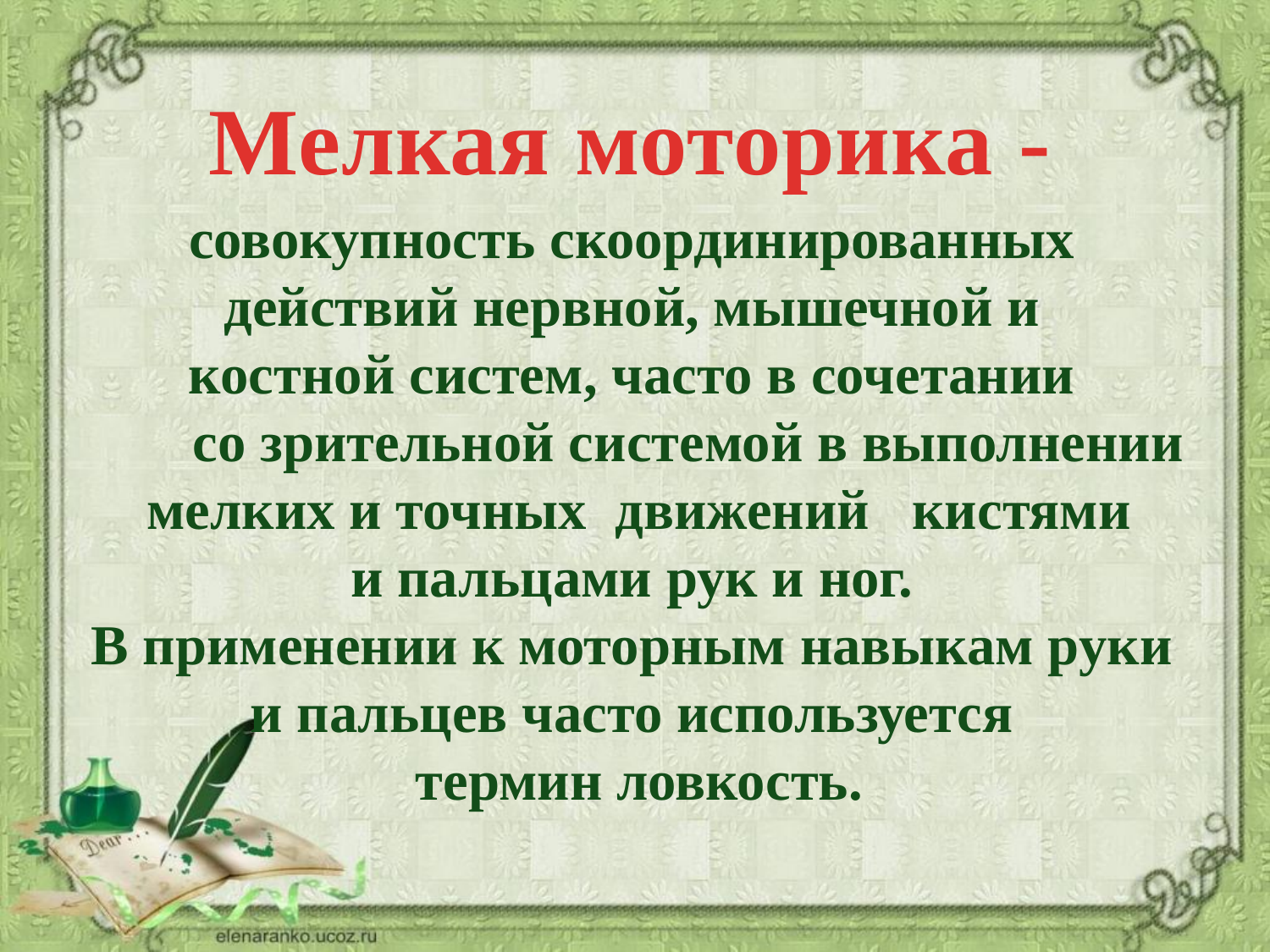

Мелкая моторика -
совокупность скоординированных
действий нервной, мышечной и
костной систем, часто в сочетании
        со зрительной системой в выполнении
мелких и точных  движений   кистями
и пальцами рук и ног.
В применении к моторным навыкам руки
и пальцев часто используется
термин ловкость.